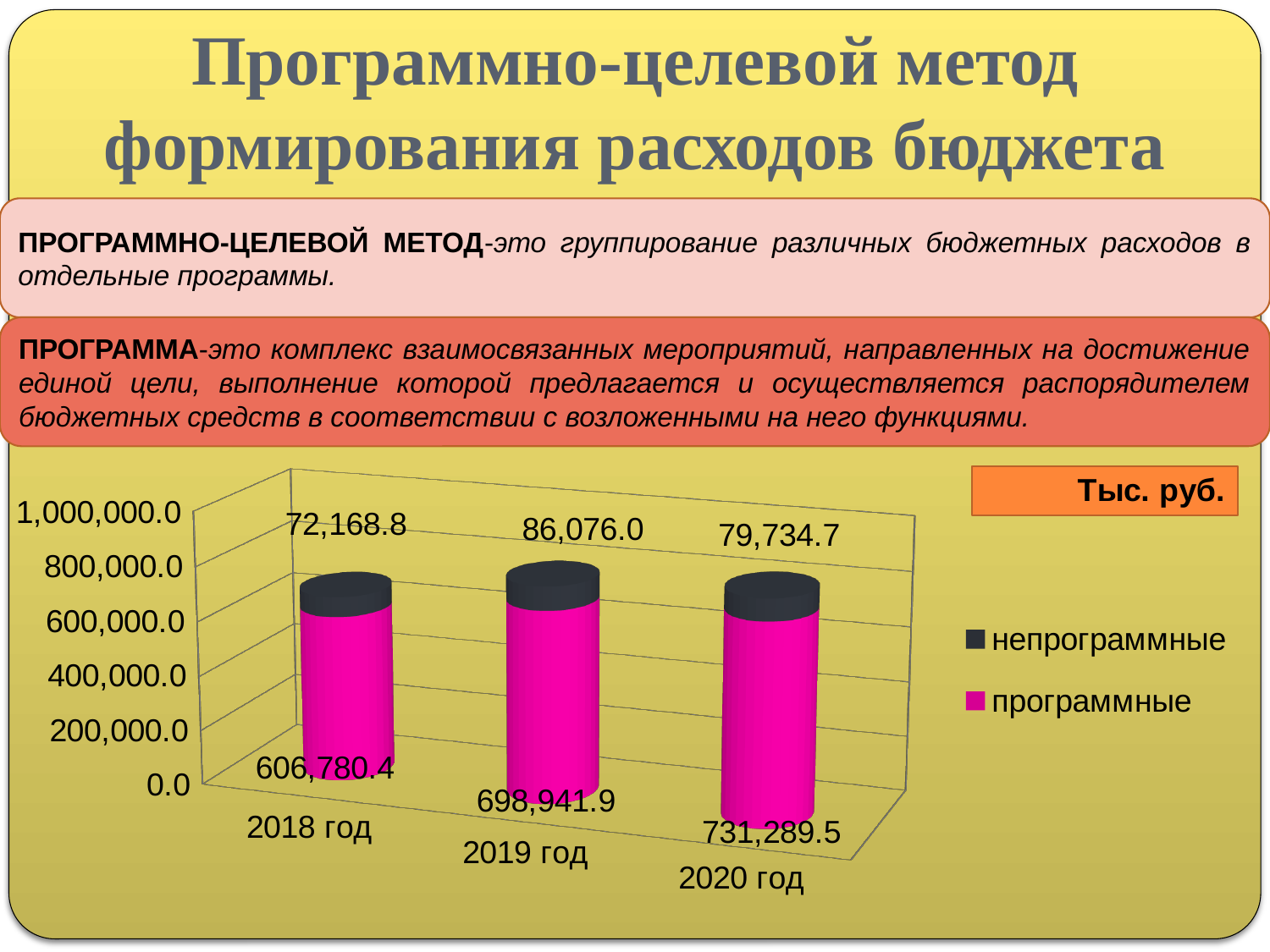

# Программно-целевой метод формирования расходов бюджета
ПРОГРАММНО-ЦЕЛЕВОЙ МЕТОД-это группирование различных бюджетных расходов в отдельные программы.
ПРОГРАММА-это комплекс взаимосвязанных мероприятий, направленных на достижение единой цели, выполнение которой предлагается и осуществляется распорядителем бюджетных средств в соответствии с возложенными на него функциями.

[unsupported chart]